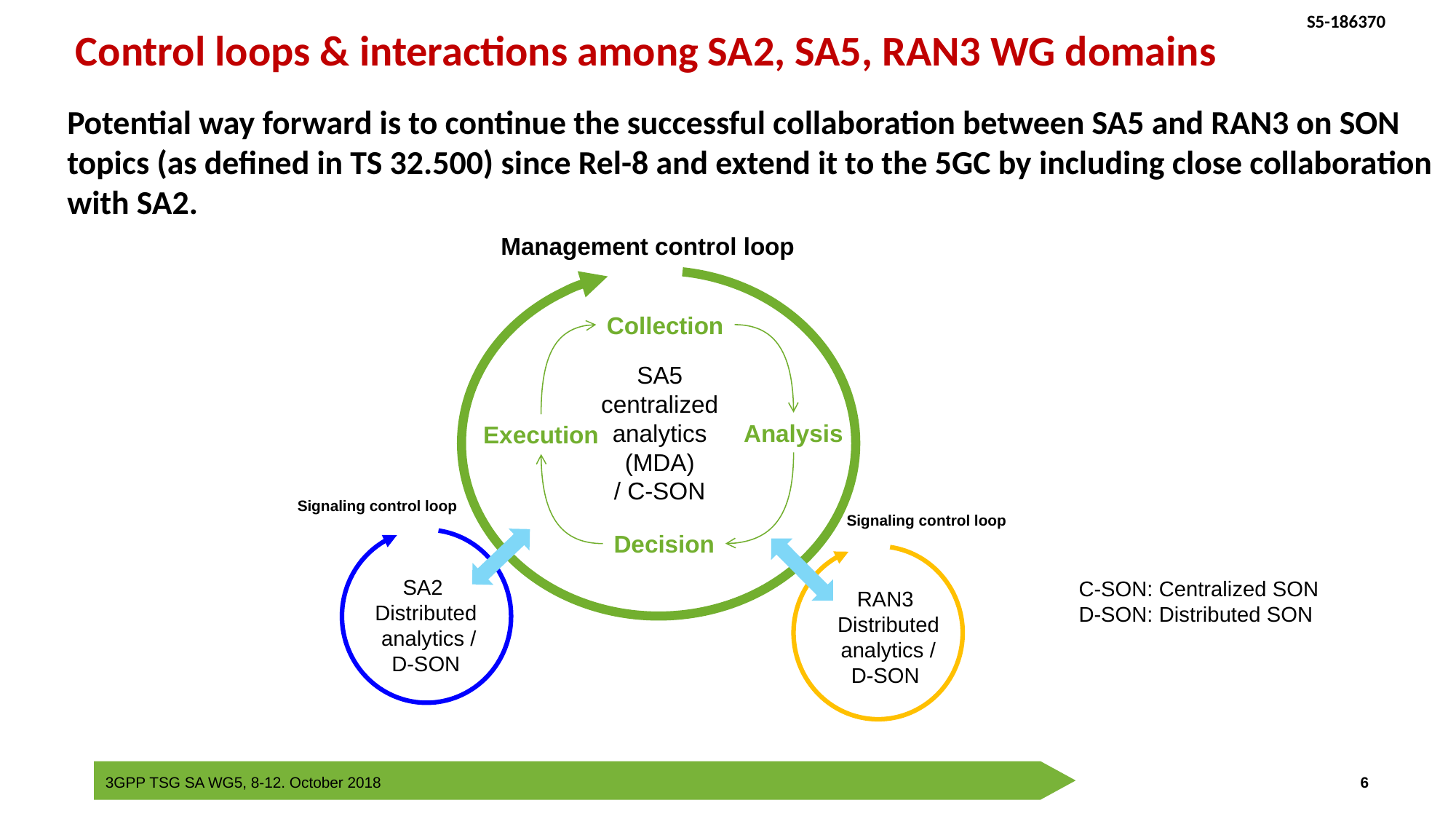

# Control loops & interactions among SA2, SA5, RAN3 WG domains
Potential way forward is to continue the successful collaboration between SA5 and RAN3 on SON topics (as defined in TS 32.500) since Rel-8 and extend it to the 5GC by including close collaboration with SA2.
Management control loop

Collection
SA5
centralized
analytics
(MDA)
/ C-SON
Analysis
Execution
Signaling control loop
Signaling control loop
Decision

SA2
Distributed
 analytics /
D-SON
C-SON: Centralized SON
D-SON: Distributed SON
RAN3
Distributed
 analytics /
D-SON